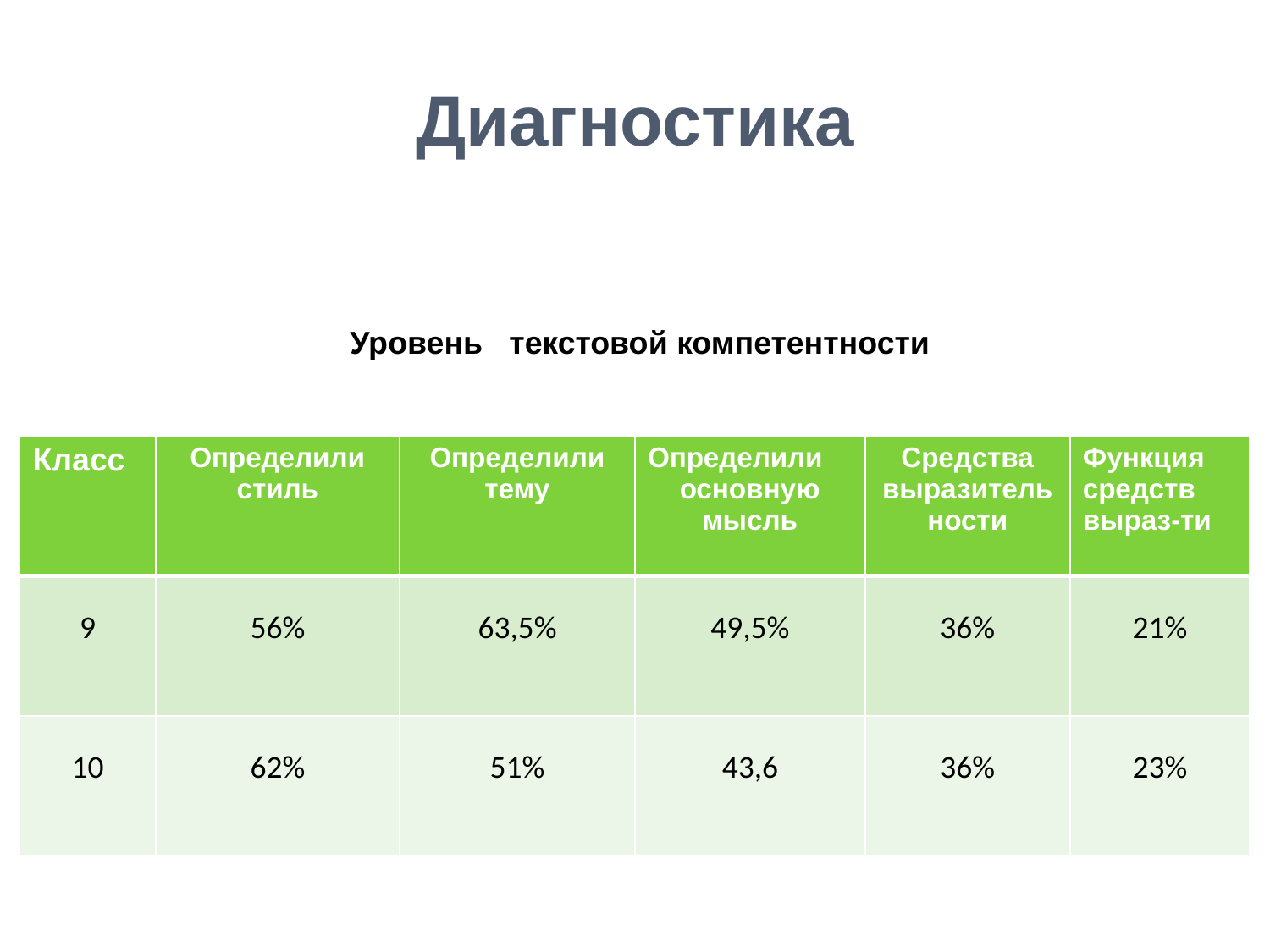

# Диагностика
Уровень   текстовой компетентности
| Класс | Определили стиль | Определили тему | Определили основную мысль | Средства выразительности | Функция средств выраз-ти |
| --- | --- | --- | --- | --- | --- |
| 9 | 56% | 63,5% | 49,5% | 36% | 21% |
| 10 | 62% | 51% | 43,6 | 36% | 23% |